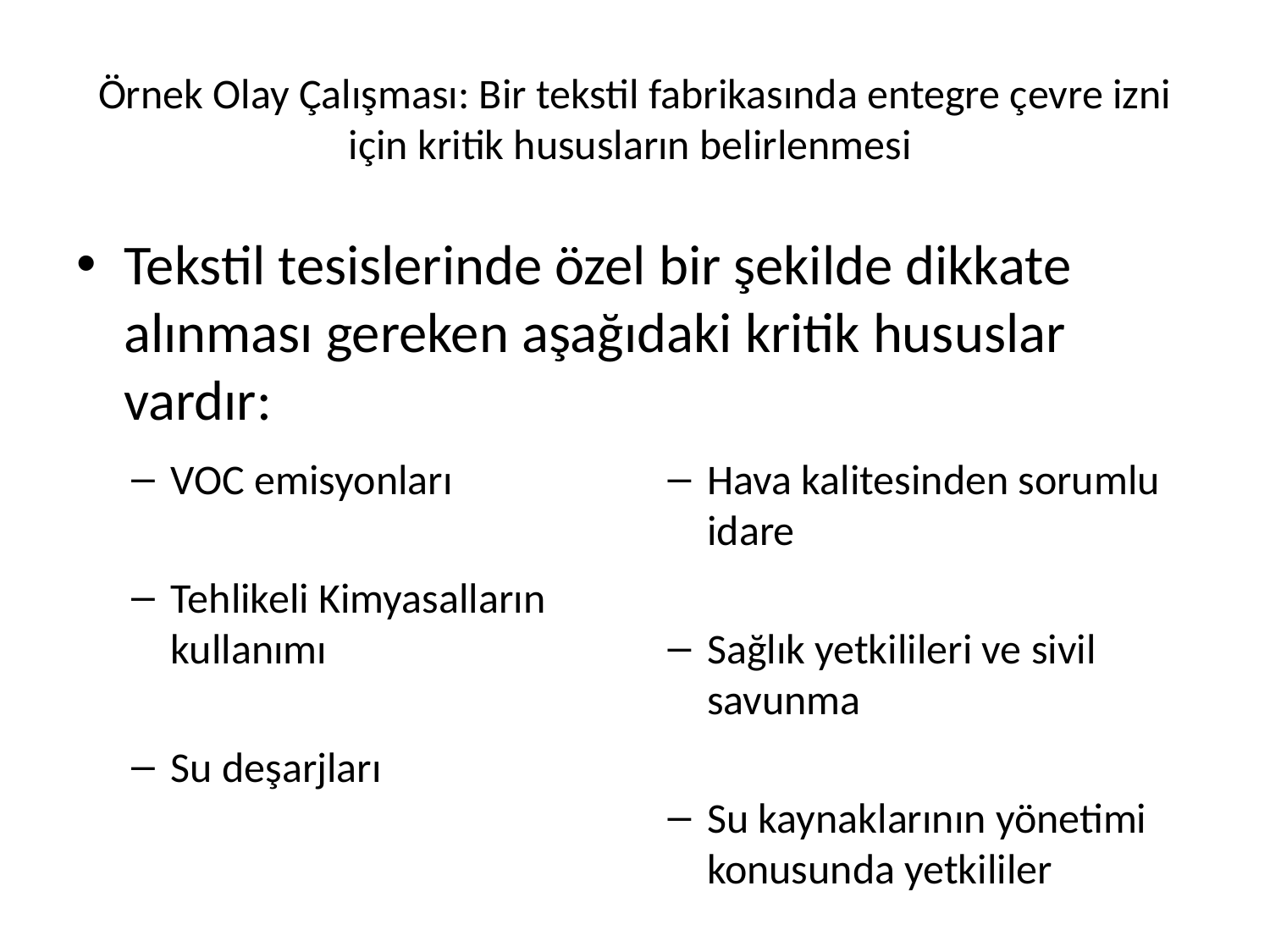

# Örnek Olay Çalışması: Bir tekstil fabrikasında entegre çevre izni için kritik hususların belirlenmesi
Tekstil tesislerinde özel bir şekilde dikkate alınması gereken aşağıdaki kritik hususlar vardır:
VOC emisyonları

Tehlikeli Kimyasalların kullanımı

Su deşarjları
Hava kalitesinden sorumlu idare

Sağlık yetkilileri ve sivil savunma

Su kaynaklarının yönetimi konusunda yetkililer